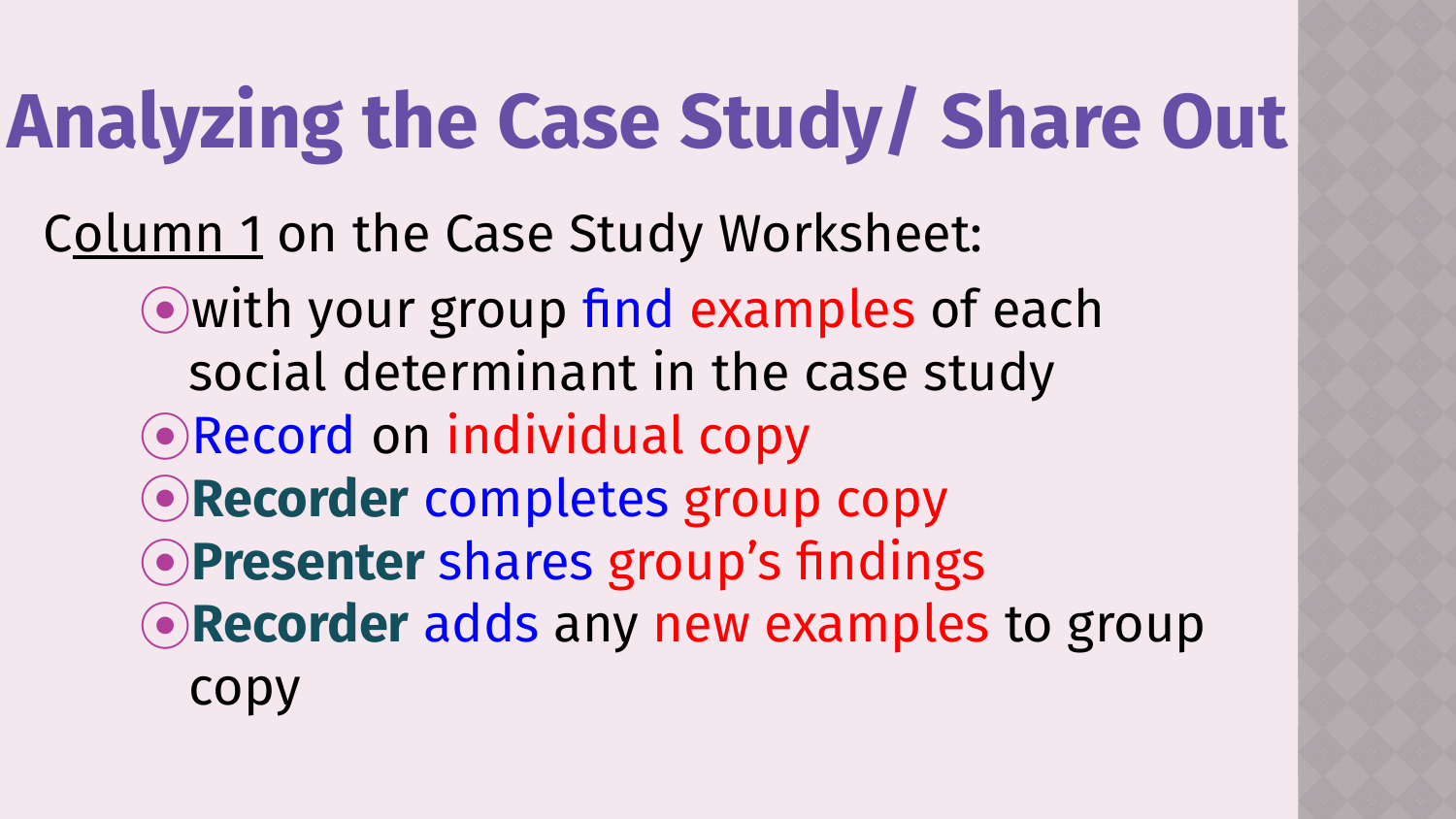

# Analyzing the Case Study/ Share Out
Column 1 on the Case Study Worksheet:
with your group find examples of each social determinant in the case study
Record on individual copy
Recorder completes group copy
Presenter shares group’s findings
Recorder adds any new examples to group copy